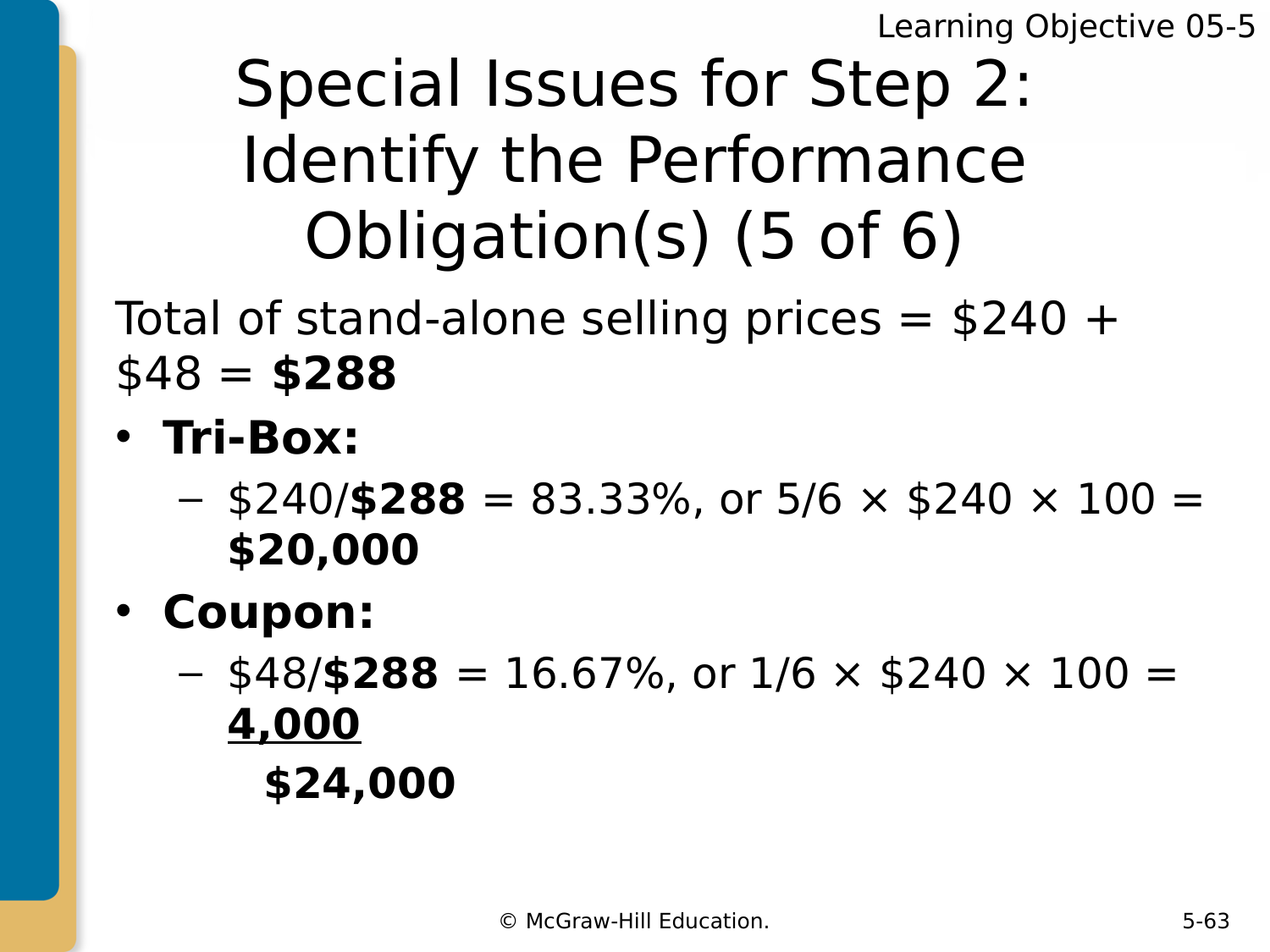

Learning Objective 05-5
# Special Issues for Step 2: Identify the Performance Obligation(s) (5 of 6)
Total of stand-alone selling prices = $240 + $48 = $288
Tri-Box:
$240/$288 = 83.33%, or 5/6 × $240 × 100 = $20,000
Coupon:
$48/$288 = 16.67%, or 1/6 × $240 × 100 =  4,000
          $24,000